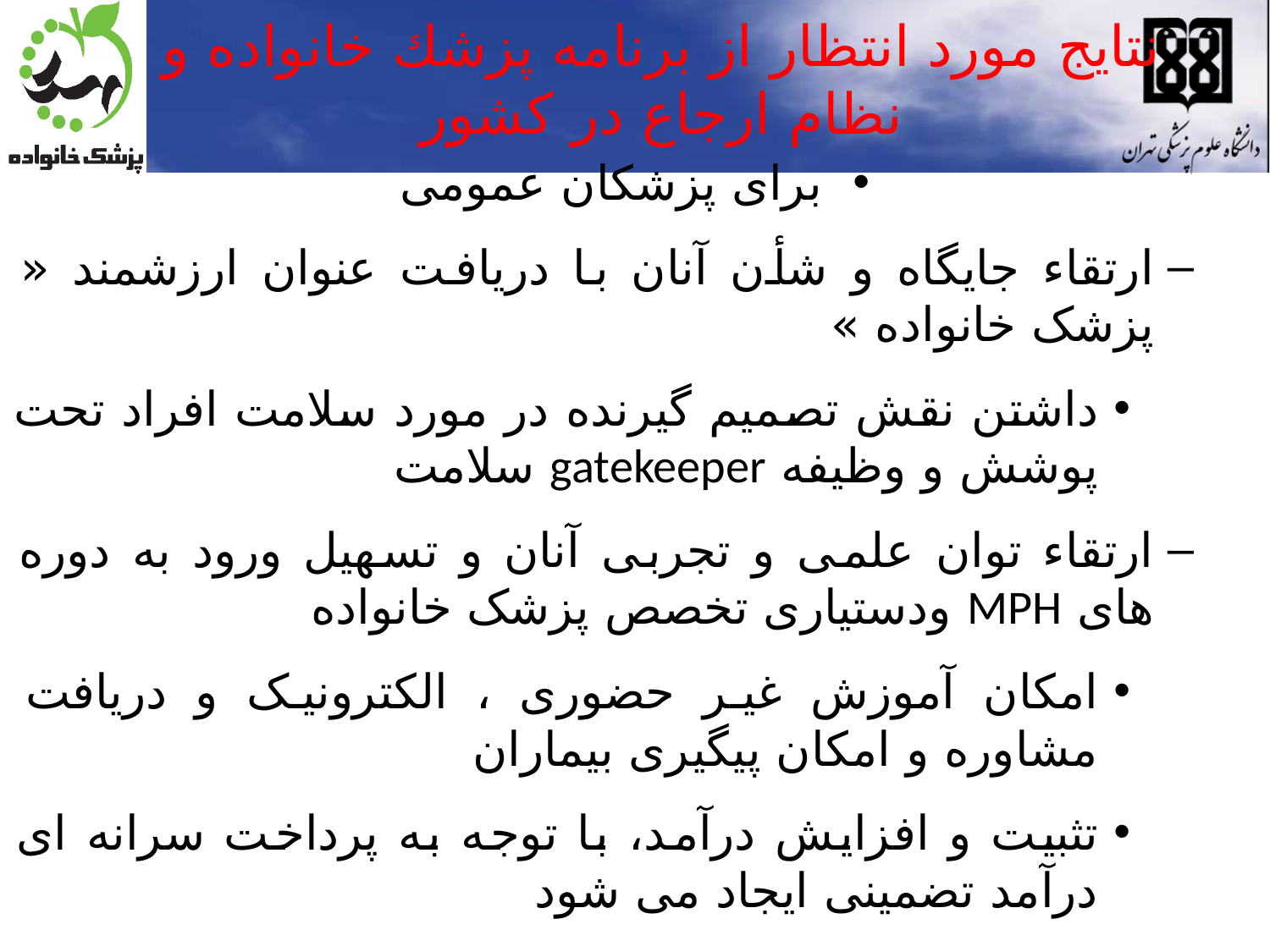

# نتایج مورد انتظار از برنامه پزشك خانواده و نظام ارجاع در کشور
برای پزشکان عمومی
ارتقاء جایگاه و شأن آنان با دریافت عنوان ارزشمند « پزشک خانواده »
داشتن نقش تصمیم گیرنده در مورد سلامت افراد تحت پوشش و وظیفه gatekeeper سلامت
ارتقاء توان علمی و تجربی آنان و تسهیل ورود به دوره های MPH ودستیاری تخصص پزشک خانواده
امکان آموزش غیر حضوری ، الکترونیک و دریافت مشاوره و امکان پیگیری بیماران
تثبیت و افزایش درآمد، با توجه به پرداخت سرانه ای درآمد تضمینی ایجاد می شود
با توجه به پرداخت های تشویقی در مورد مراقبتهای خاص و کشف بیماریها درآمد مازاد بر سرانه